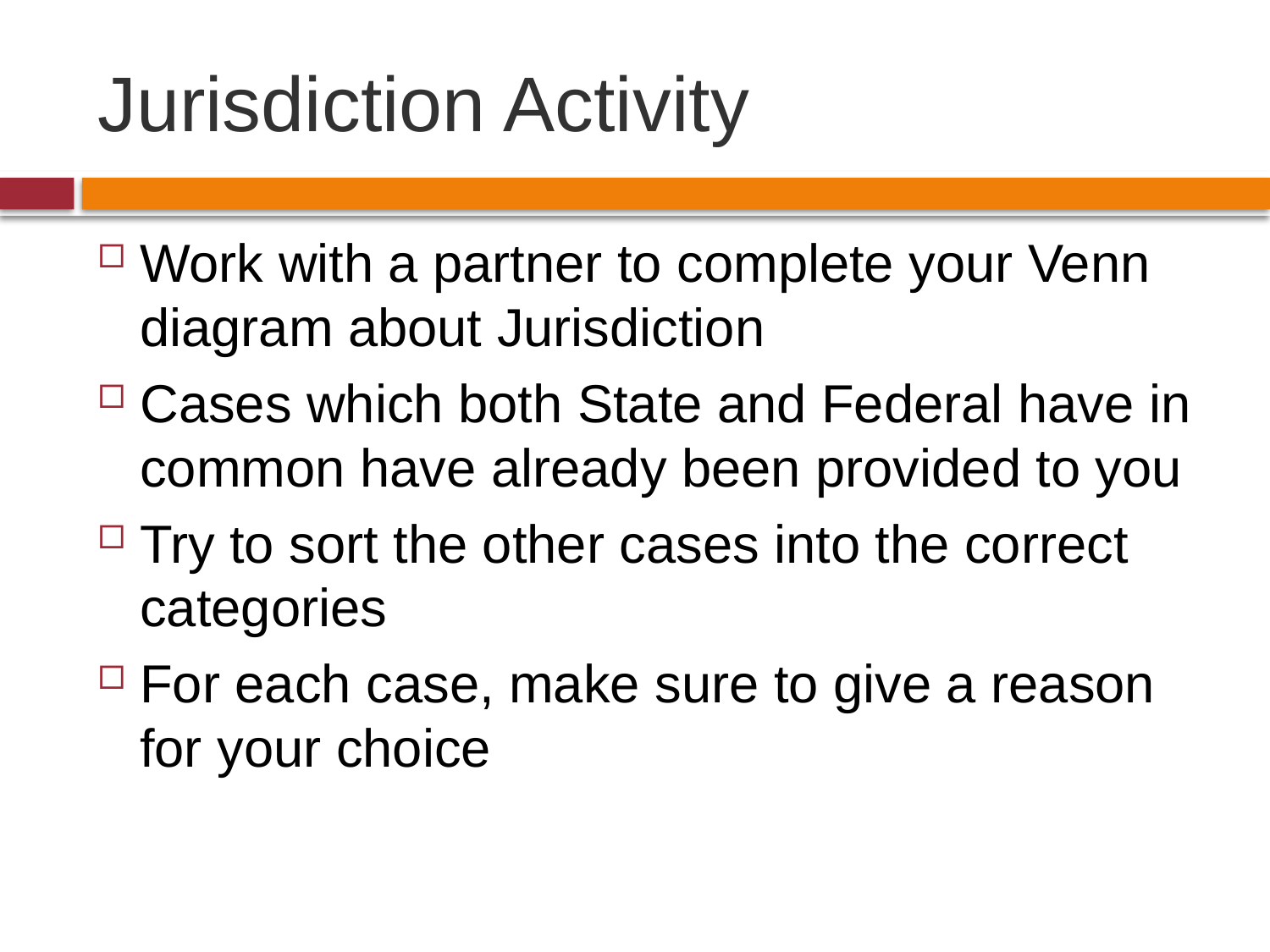

# Jurisdiction Activity
Work with a partner to complete your Venn diagram about Jurisdiction
Cases which both State and Federal have in common have already been provided to you
Try to sort the other cases into the correct categories
For each case, make sure to give a reason for your choice